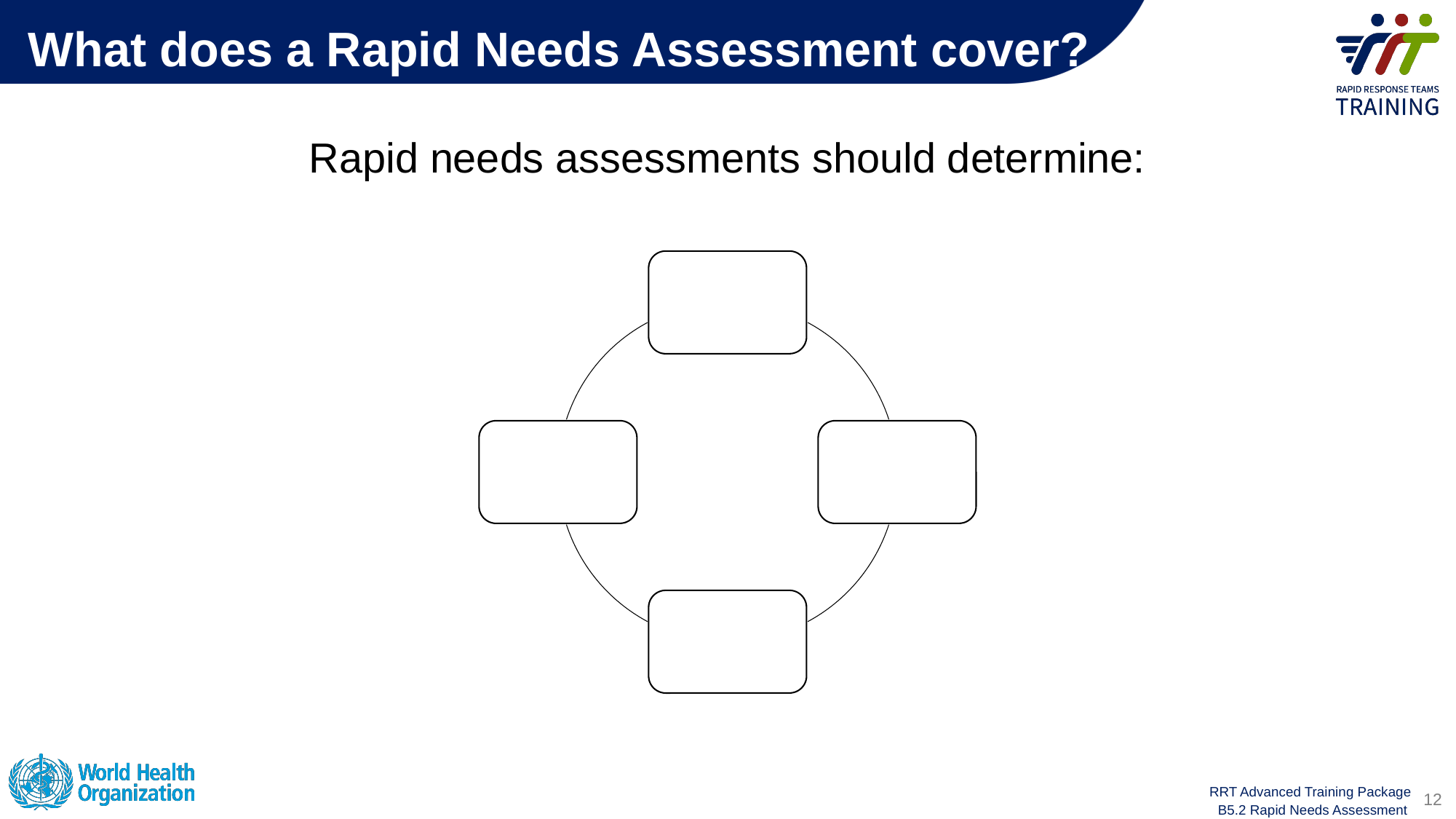

What does a Rapid Needs Assessment cover?
Rapid needs assessments should determine:

Scope of Emergency

Response Capacity

Affected Areas and Population

Impact on Health